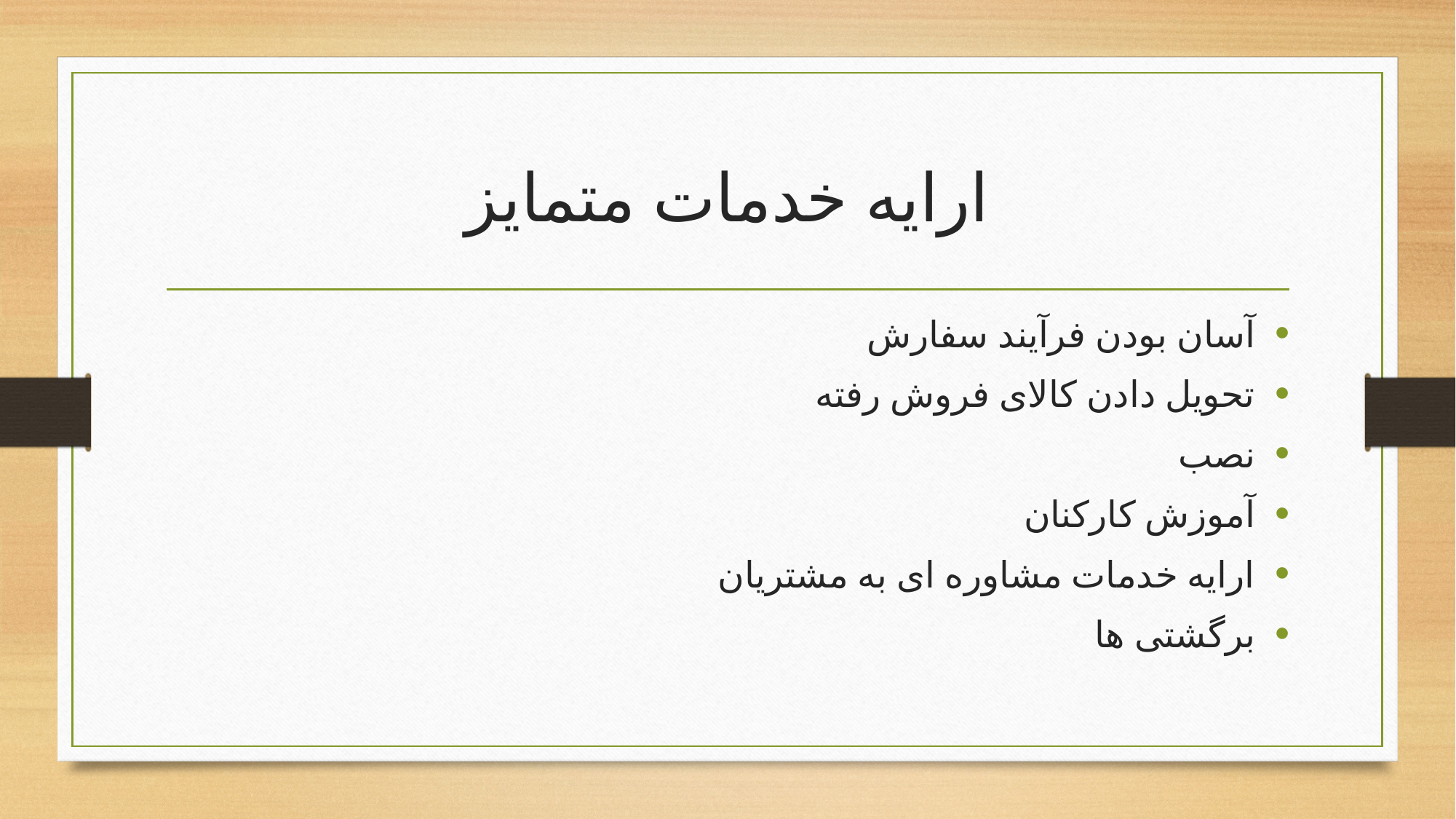

# ارایه خدمات متمایز
آسان بودن فرآیند سفارش
تحویل دادن کالای فروش رفته
نصب
آموزش کارکنان
ارایه خدمات مشاوره ای به مشتریان
برگشتی ها